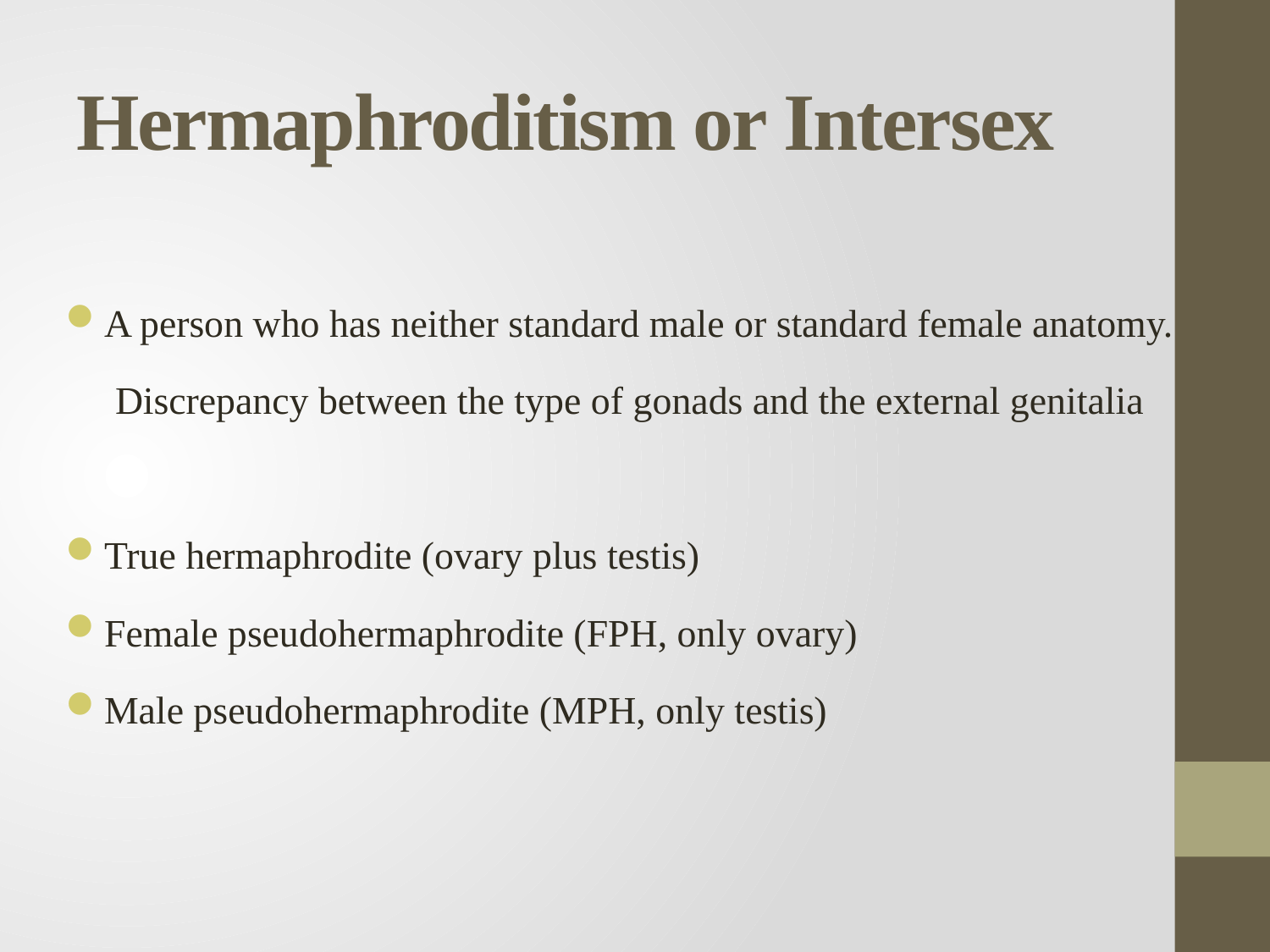

# Hermaphroditism or Intersex
A person who has neither standard male or standard female anatomy.
Discrepancy between the type of gonads and the external genitalia

True hermaphrodite (ovary plus testis)
Female pseudohermaphrodite (FPH, only ovary)
Male pseudohermaphrodite (MPH, only testis)